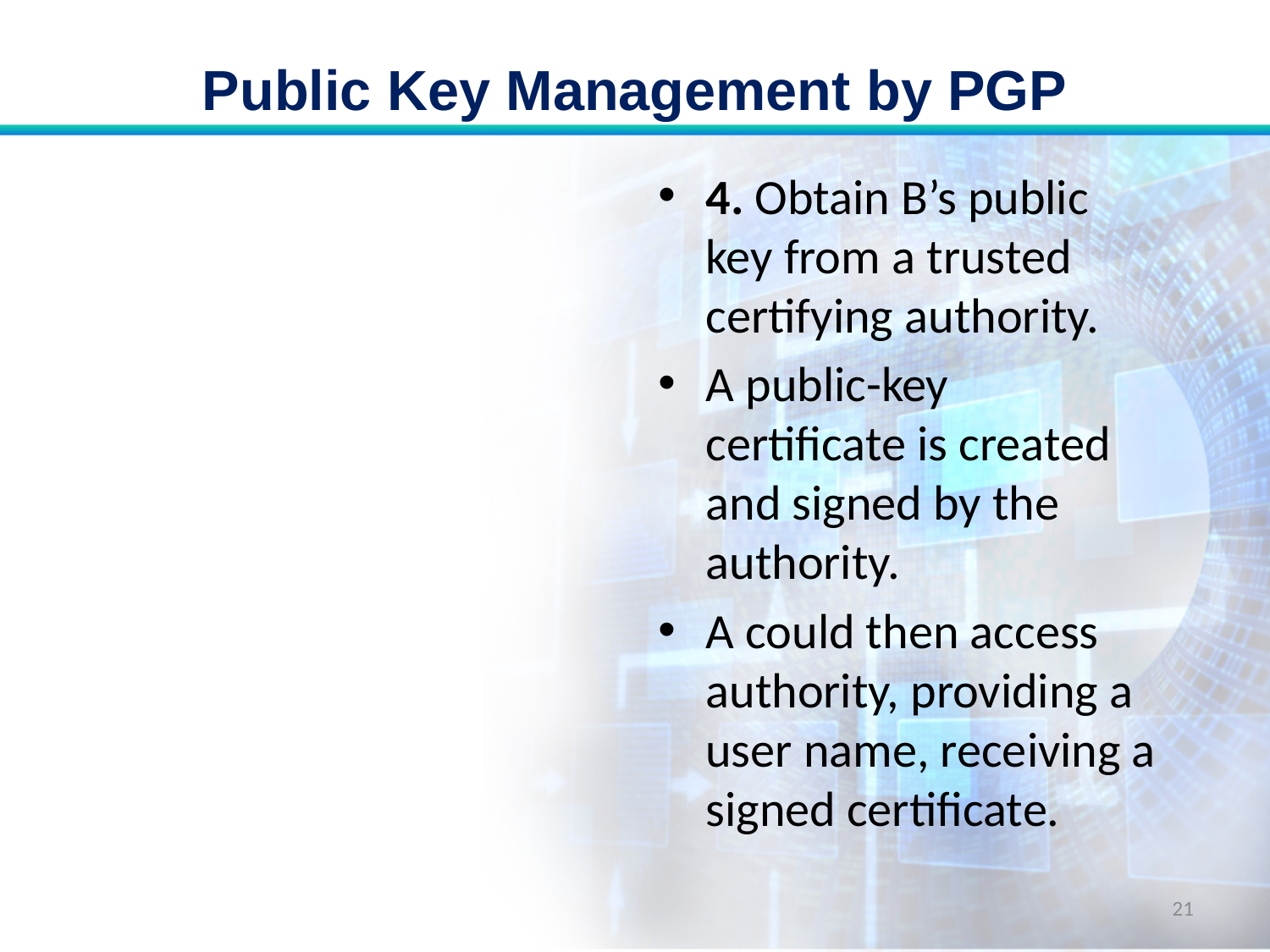

# Public Key Management by PGP
4. Obtain B’s public key from a trusted certifying authority.
A public-key certificate is created and signed by the authority.
A could then access authority, providing a user name, receiving a signed certificate.
21